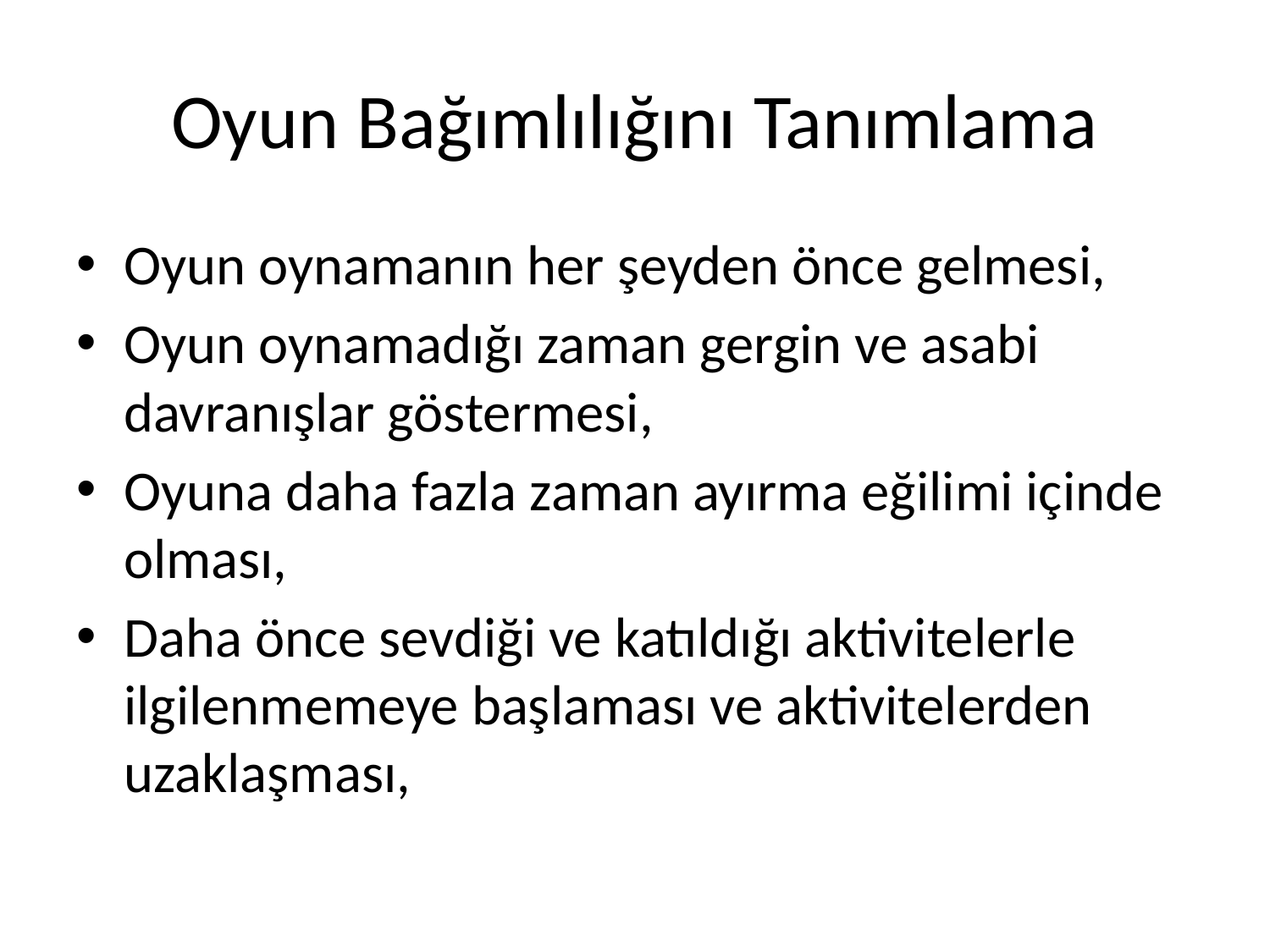

# Oyun Bağımlılığını Tanımlama
Oyun oynamanın her şeyden önce gelmesi,
Oyun oynamadığı zaman gergin ve asabi davranışlar göstermesi,
Oyuna daha fazla zaman ayırma eğilimi içinde olması,
Daha önce sevdiği ve katıldığı aktivitelerle ilgilenmemeye başlaması ve aktivitelerden uzaklaşması,